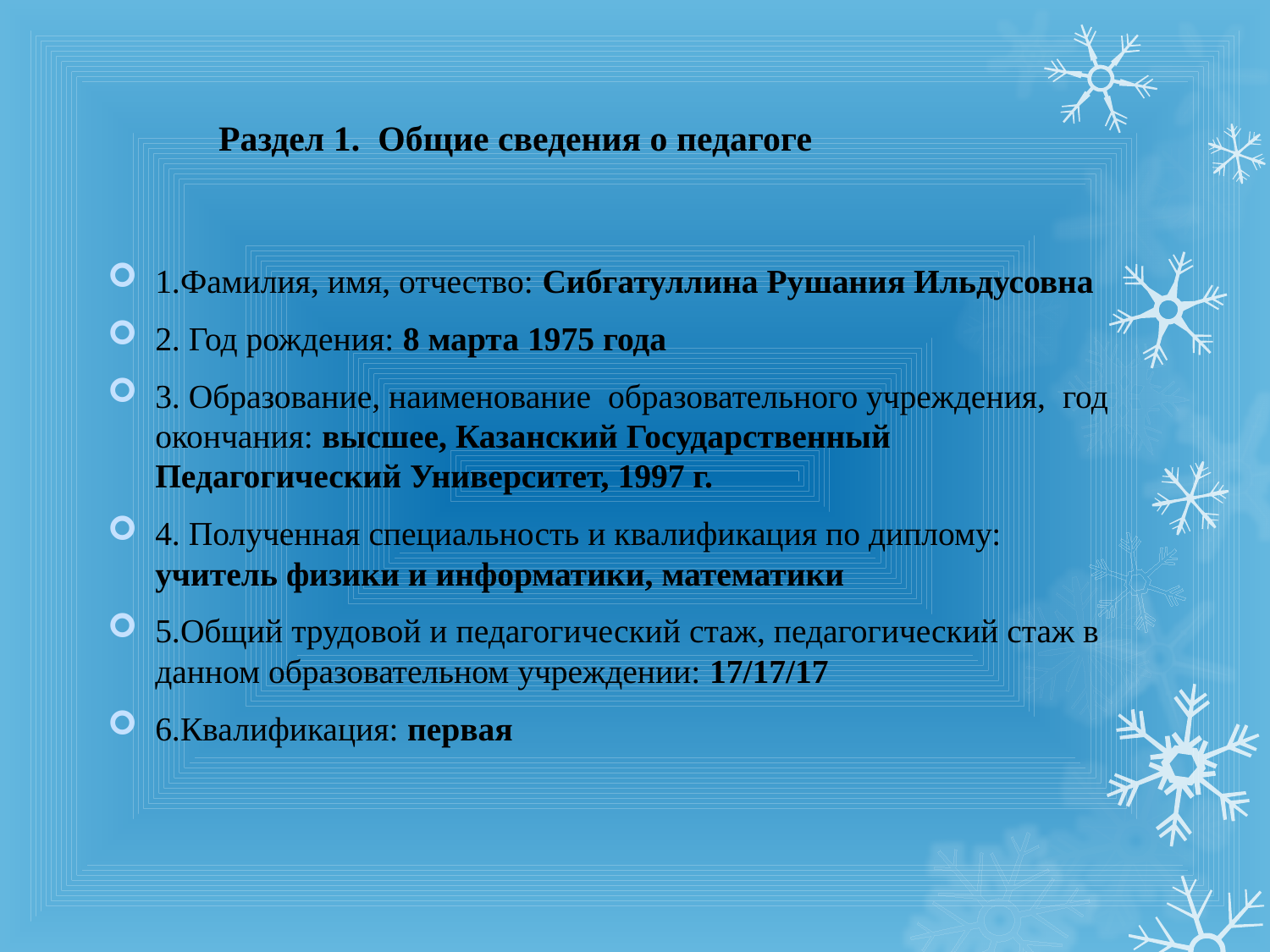

# Раздел 1.  Общие сведения о педагоге
1.Фамилия, имя, отчество: Сибгатуллина Рушания Ильдусовна
2. Год рождения: 8 марта 1975 года
3. Образование, наименование  образовательного учреждения,  год окончания: высшее, Казанский Государственный Педагогический Университет, 1997 г.
4. Полученная специальность и квалификация по диплому: учитель физики и информатики, математики
5.Общий трудовой и педагогический стаж, педагогический стаж в данном образовательном учреждении: 17/17/17
6.Квалификация: первая